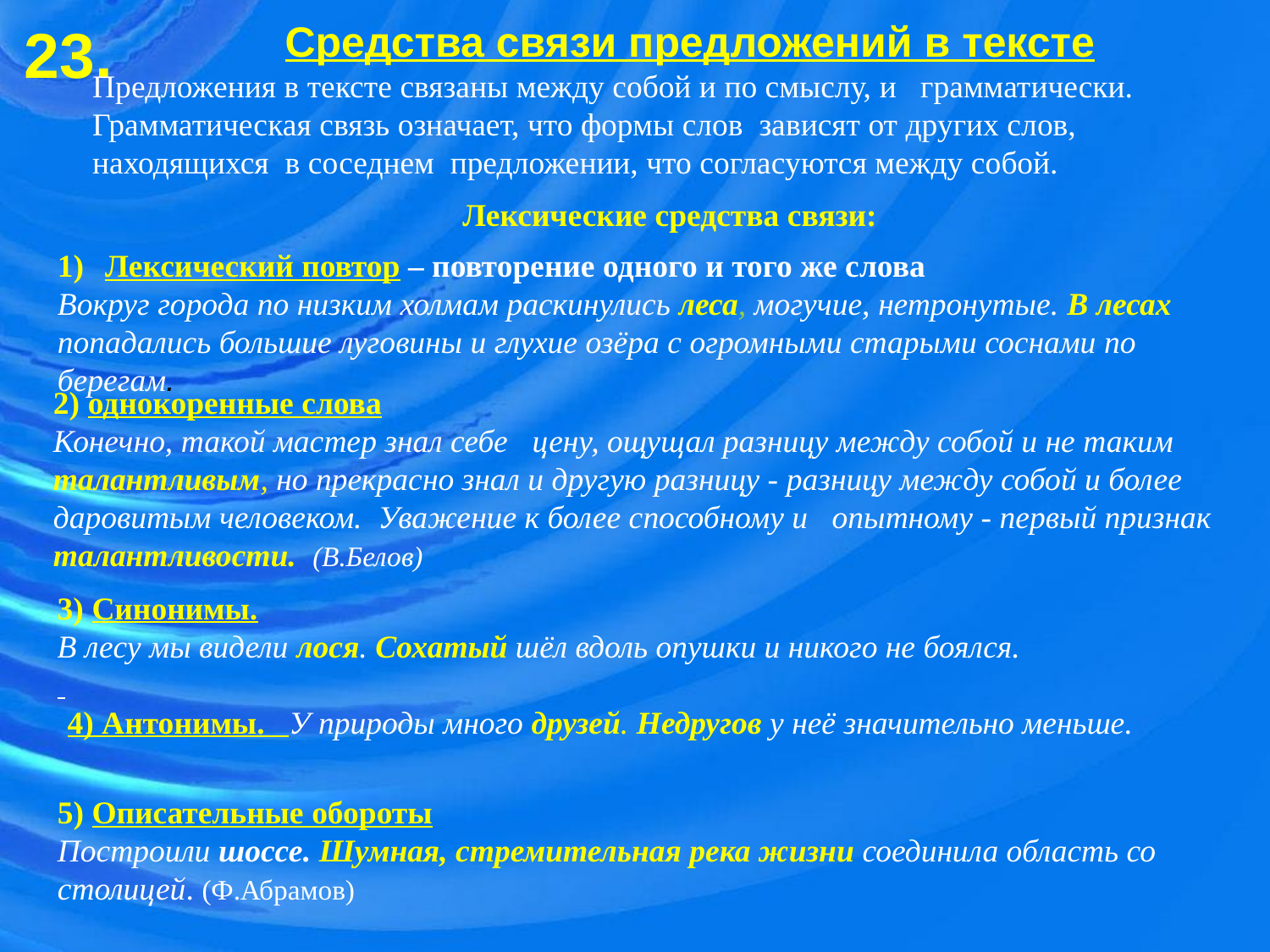

Средства связи предложений в тексте
23.
Предложения в тексте связаны между собой и по смыслу, и   грамматически. Грамматическая связь означает, что формы слов  зависят от других слов, находящихся  в соседнем  предложении, что согласуются между собой.
Лексические средства связи:
Лексический повтор – повторение одного и того же слова
Вокруг города по низким холмам раскинулись леса, могучие, нетронутые. В лесах попадались большие луговины и глухие озёра с огромными старыми соснами по берегам.

2) однокоренные слова
Конечно, такой мастер знал себе   цену, ощущал разницу между собой и не таким талантливым, но прекрасно знал и другую разницу - разницу между собой и более даровитым человеком.  Уважение к более способному и   опытному - первый признак талантливости.  (В.Белов)

3) Синонимы.
В лесу мы видели лося. Сохатый шёл вдоль опушки и никого не боялся.

4) Антонимы.   У природы много друзей. Недругов у неё значительно меньше.
5) Описательные обороты
Построили шоссе. Шумная, стремительная река жизни соединила область со столицей. (Ф.Абрамов)